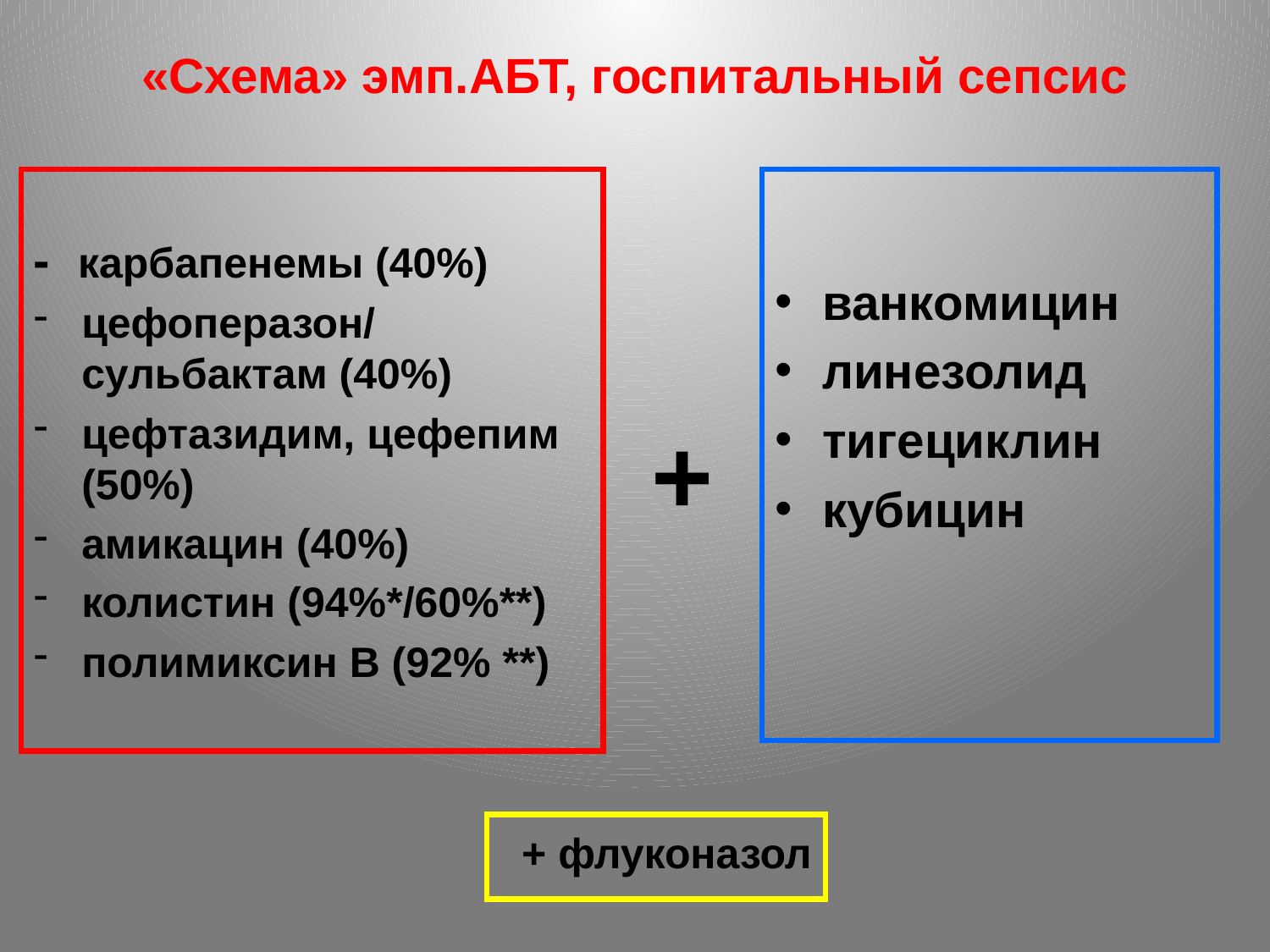

# «Схема» эмп.АБТ, госпитальный сепсис

-  карбапенемы (40%)
цефоперазон/сульбактам (40%)
цефтазидим, цефепим (50%)
амикацин (40%)
колистин (94%*/60%**)
полимиксин В (92% **)

ванкомицин
линезолид
тигециклин
кубицин

+

+ флуконазол